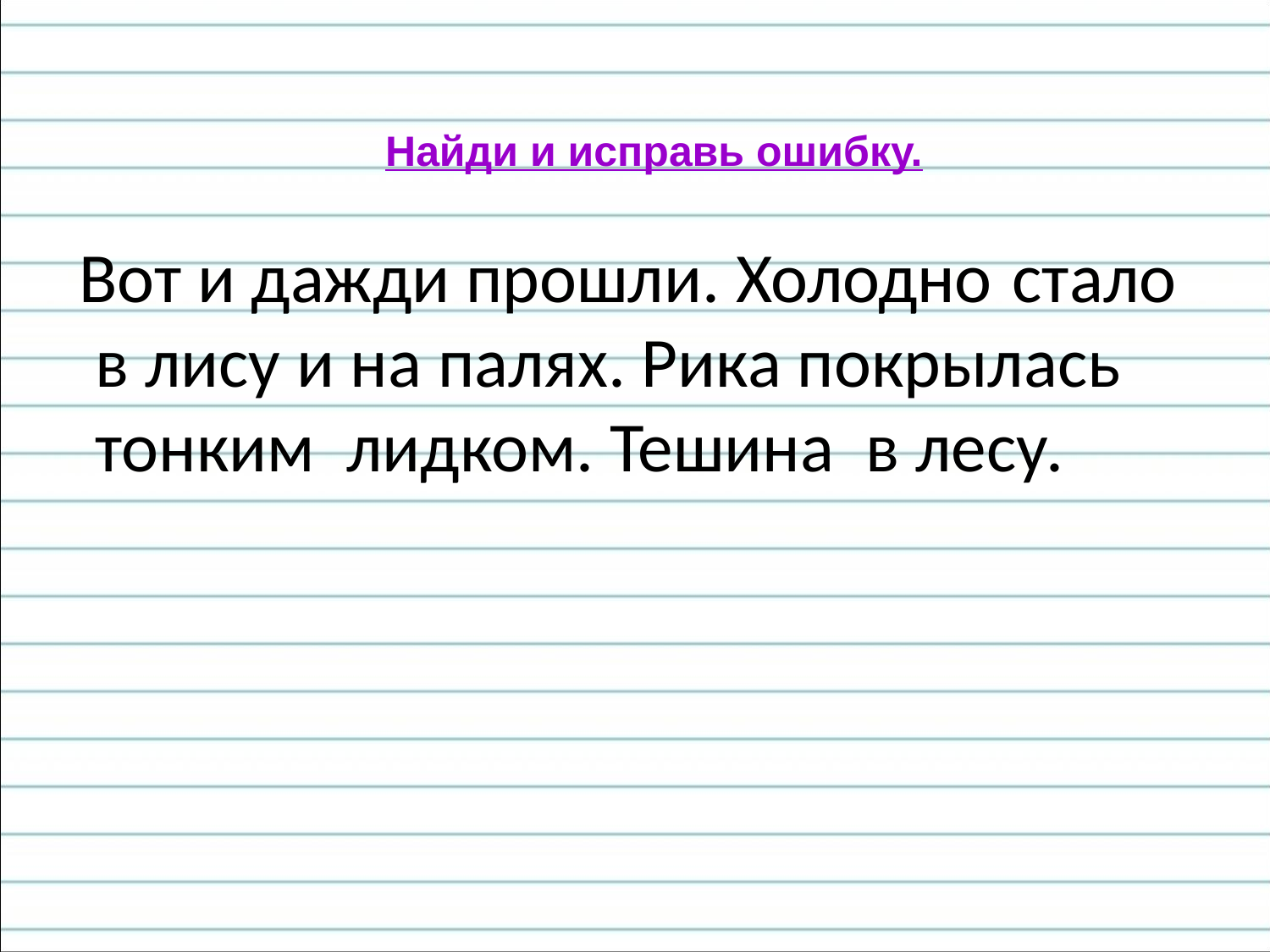

# Найди и исправь ошибку.
  Вот и дажди прошли. Холодно стало   в лису и на палях. Рика покрылась тонким  лидком. Тешина  в лесу.